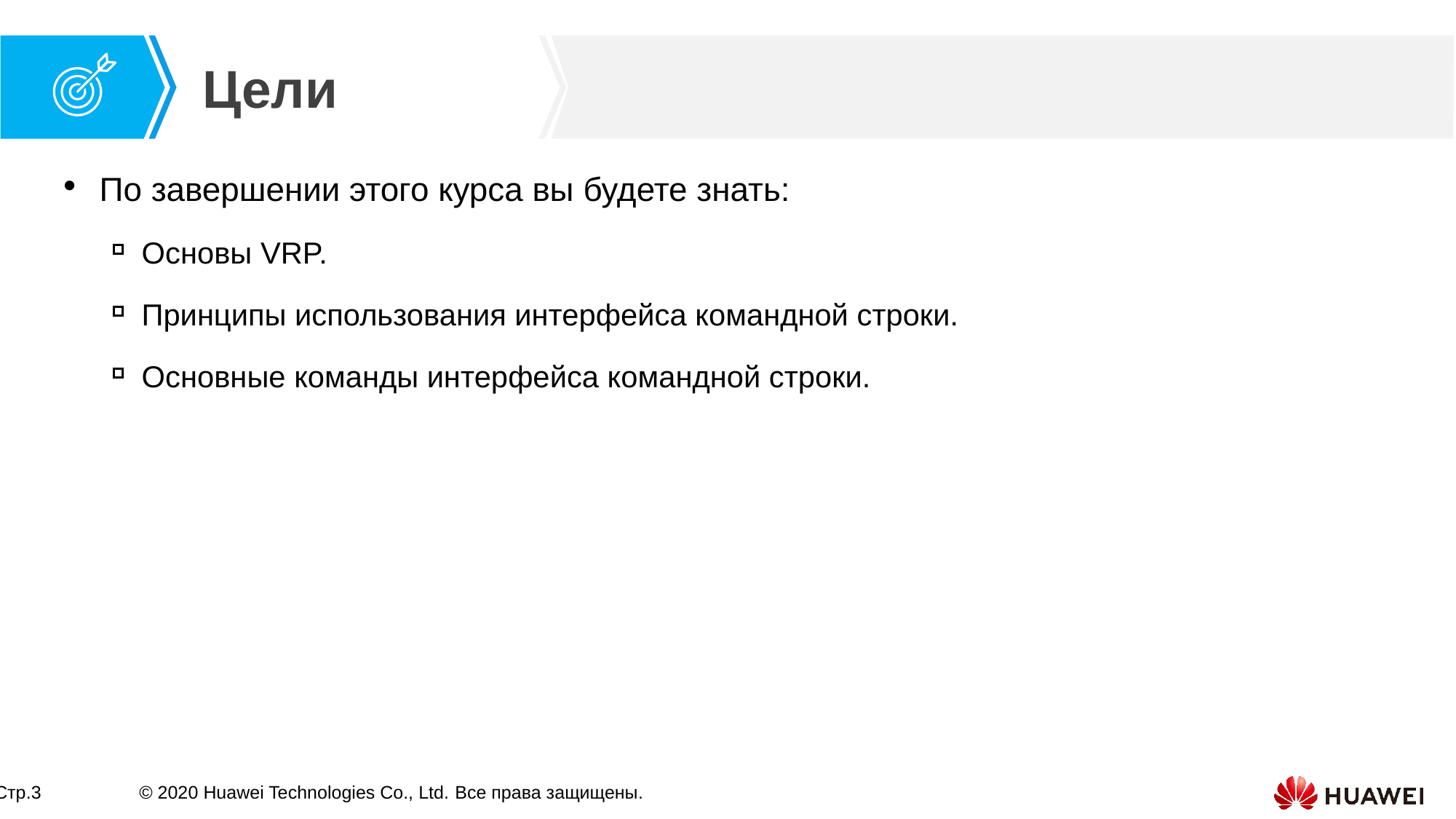

По завершении этого курса вы будете знать:
Основы VRP.
Принципы использования интерфейса командной строки.
Основные команды интерфейса командной строки.